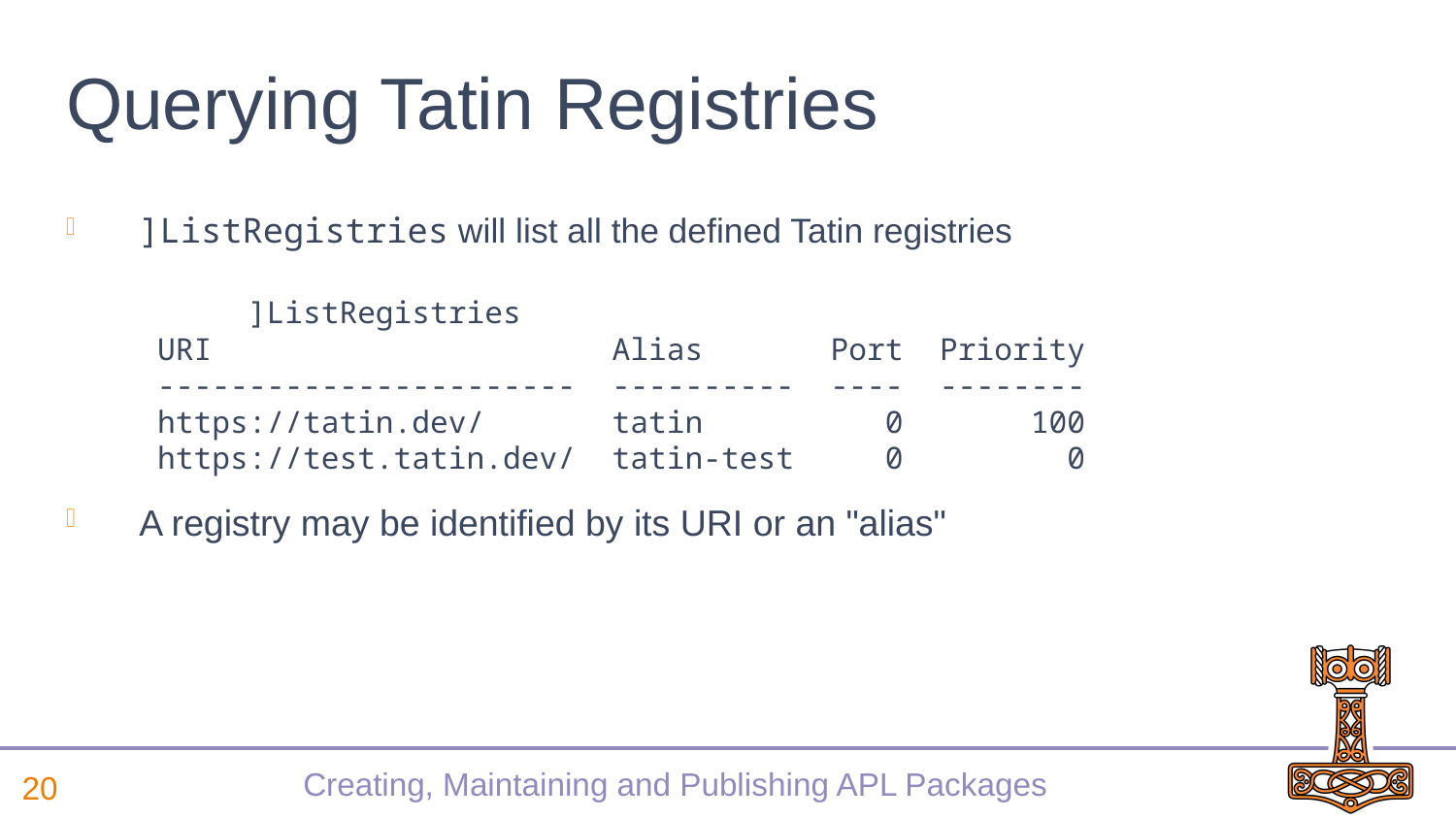

# Querying Tatin Registries
]ListRegistries will list all the defined Tatin registries
      ]ListRegistries
 URI                      Alias       Port  Priority
 -----------------------  ----------  ----  --------
 https://tatin.dev/       tatin          0       100
 https://test.tatin.dev/  tatin-test     0         0
A registry may be identified by its URI or an "alias"